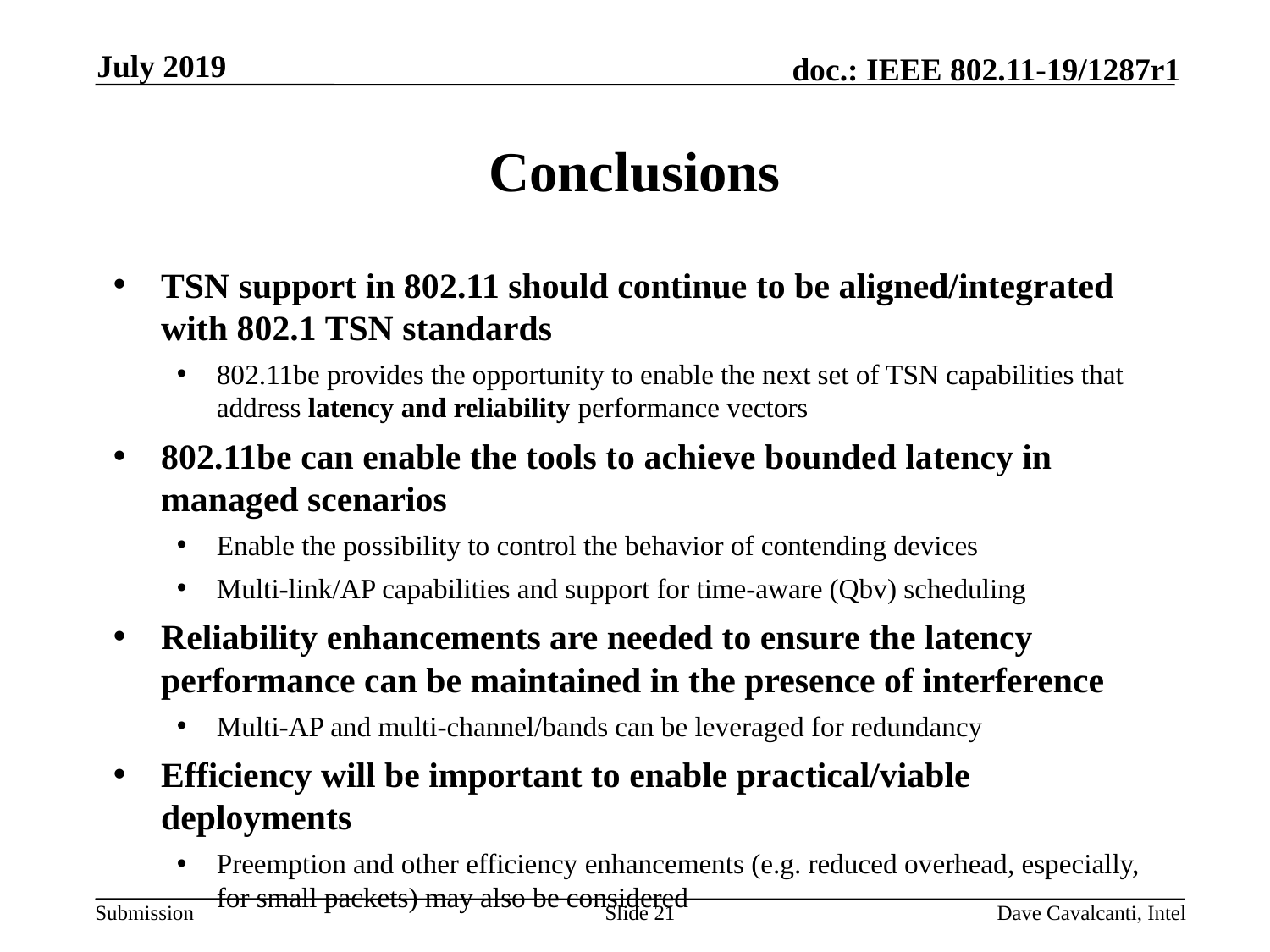

July 2019
# Conclusions
TSN support in 802.11 should continue to be aligned/integrated with 802.1 TSN standards
802.11be provides the opportunity to enable the next set of TSN capabilities that address latency and reliability performance vectors
802.11be can enable the tools to achieve bounded latency in managed scenarios
Enable the possibility to control the behavior of contending devices
Multi-link/AP capabilities and support for time-aware (Qbv) scheduling
Reliability enhancements are needed to ensure the latency performance can be maintained in the presence of interference
Multi-AP and multi-channel/bands can be leveraged for redundancy
Efficiency will be important to enable practical/viable deployments
Preemption and other efficiency enhancements (e.g. reduced overhead, especially, for small packets) may also be considered

Slide 21
Dave Cavalcanti, Intel